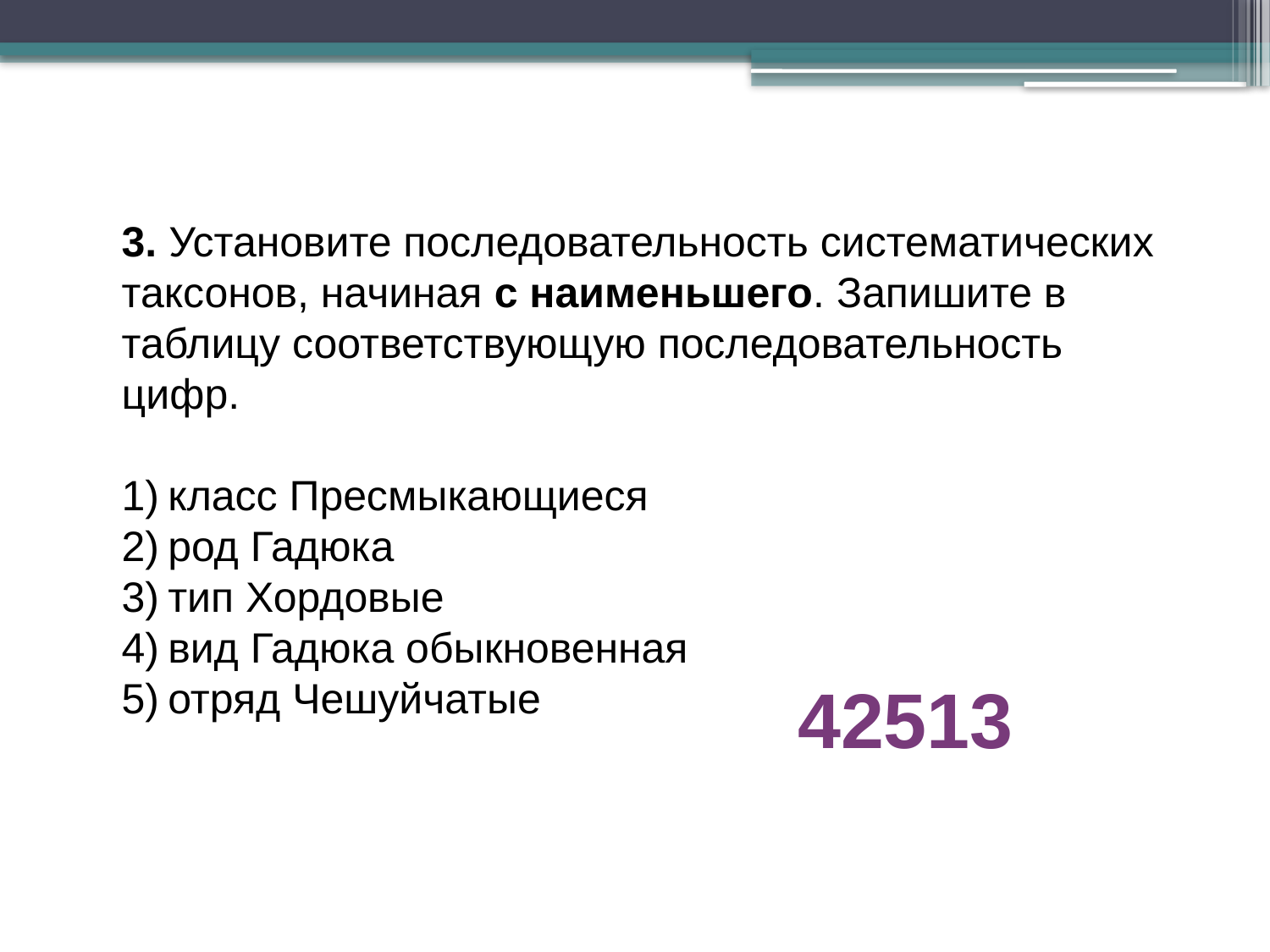

3. Установите последовательность систематических таксонов, начиная с наименьшего. Запишите в таблицу соответствующую последовательность цифр.

1) класс Пресмыкающиеся
2) род Гадюка
3) тип Хордовые
4) вид Гадюка обыкновенная
5) отряд Чешуйчатые
42513